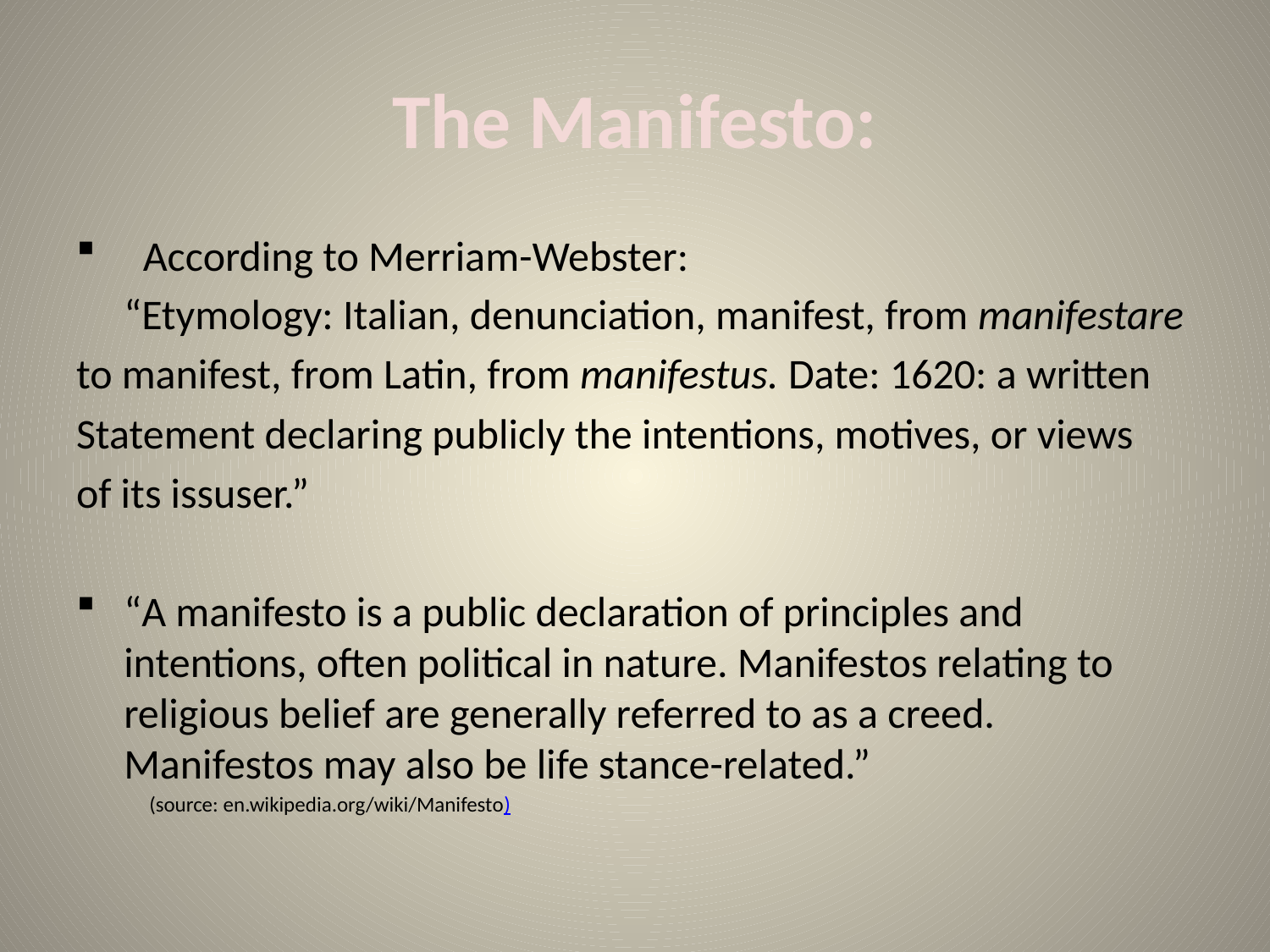

# The Manifesto:
  According to Merriam-Webster:
     “Etymology: Italian, denunciation, manifest, from manifestare
to manifest, from Latin, from manifestus. Date: 1620: a written
Statement declaring publicly the intentions, motives, or views
of its issuser.”

“A manifesto is a public declaration of principles and intentions, often political in nature. Manifestos relating to religious belief are generally referred to as a creed. Manifestos may also be life stance-related.”
               (source: en.wikipedia.org/wiki/Manifesto)